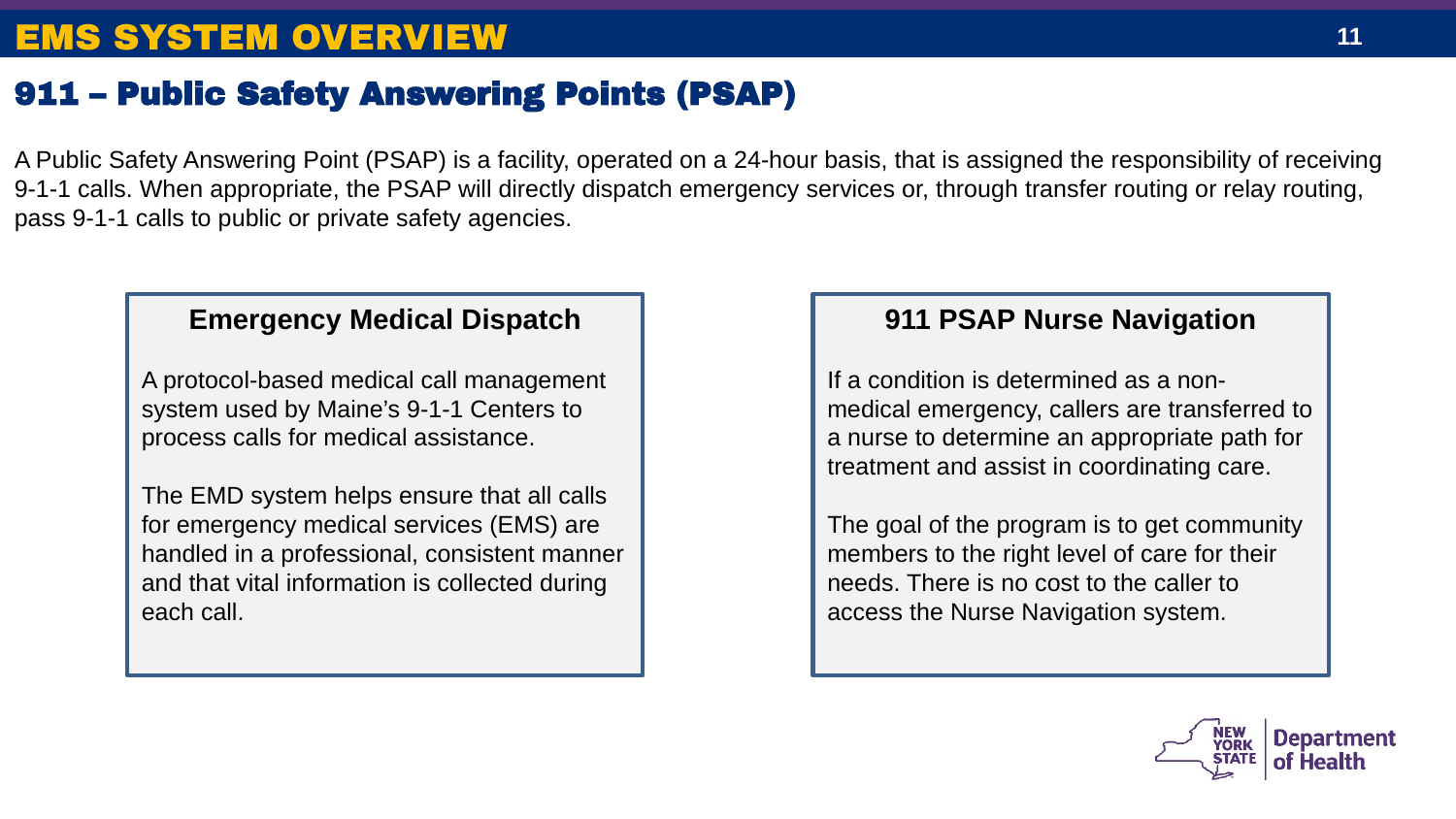

EMS SYSTEM OVERVIEW
911 – Public Safety Answering Points (PSAP)
A Public Safety Answering Point (PSAP) is a facility, operated on a 24-hour basis, that is assigned the responsibility of receiving 9-1-1 calls. When appropriate, the PSAP will directly dispatch emergency services or, through transfer routing or relay routing, pass 9-1-1 calls to public or private safety agencies.
Emergency Medical Dispatch

A protocol-based medical call management system used by Maine’s 9-1-1 Centers to process calls for medical assistance.

The EMD system helps ensure that all calls for emergency medical services (EMS) are handled in a professional, consistent manner and that vital information is collected during each call.
911 PSAP Nurse Navigation

If a condition is determined as a non- medical emergency, callers are transferred to a nurse to determine an appropriate path for treatment and assist in coordinating care.

The goal of the program is to get community members to the right level of care for their needs. There is no cost to the caller to access the Nurse Navigation system.